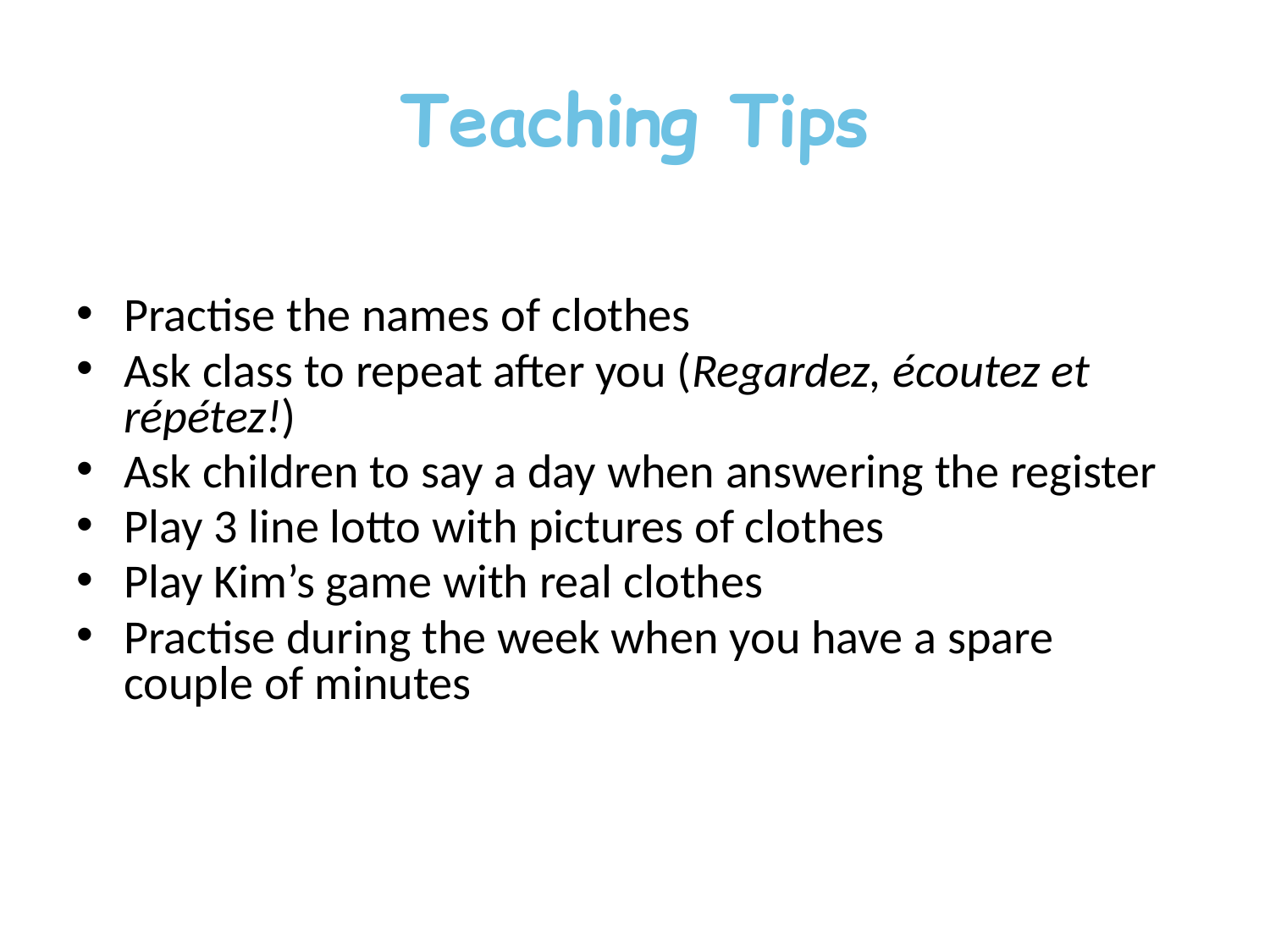

# Teaching Tips

Practise the names of clothes
Ask class to repeat after you (Regardez, écoutez et répétez!)
Ask children to say a day when answering the register
Play 3 line lotto with pictures of clothes
Play Kim’s game with real clothes
Practise during the week when you have a spare couple of minutes